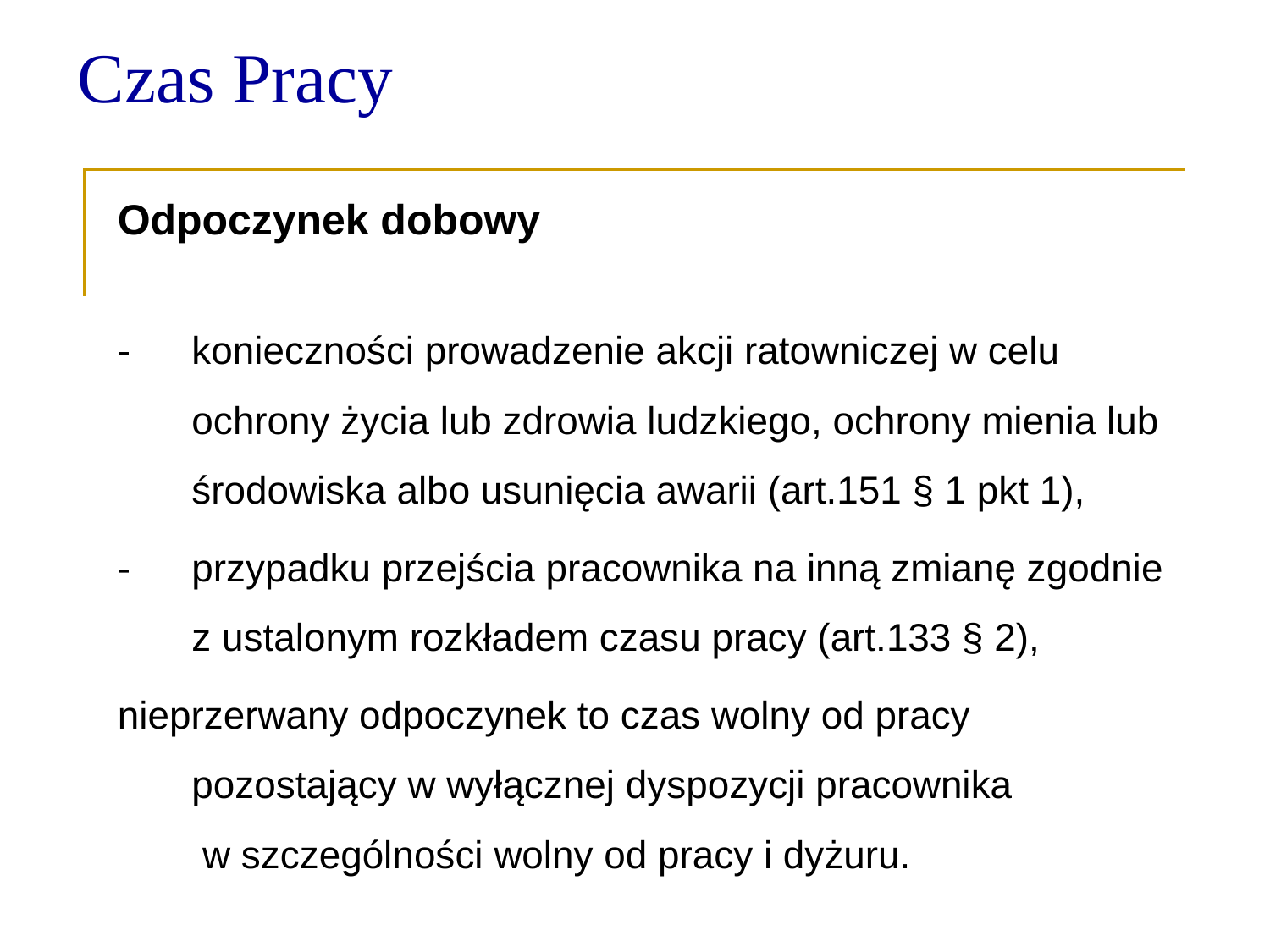

Czas Pracy
Odpoczynek dobowy
-	konieczności prowadzenie akcji ratowniczej w celu ochrony życia lub zdrowia ludzkiego, ochrony mienia lub środowiska albo usunięcia awarii (art.151 § 1 pkt 1),
-	przypadku przejścia pracownika na inną zmianę zgodnie z ustalonym rozkładem czasu pracy (art.133 § 2),
nieprzerwany odpoczynek to czas wolny od pracy pozostający w wyłącznej dyspozycji pracownika
 w szczególności wolny od pracy i dyżuru.